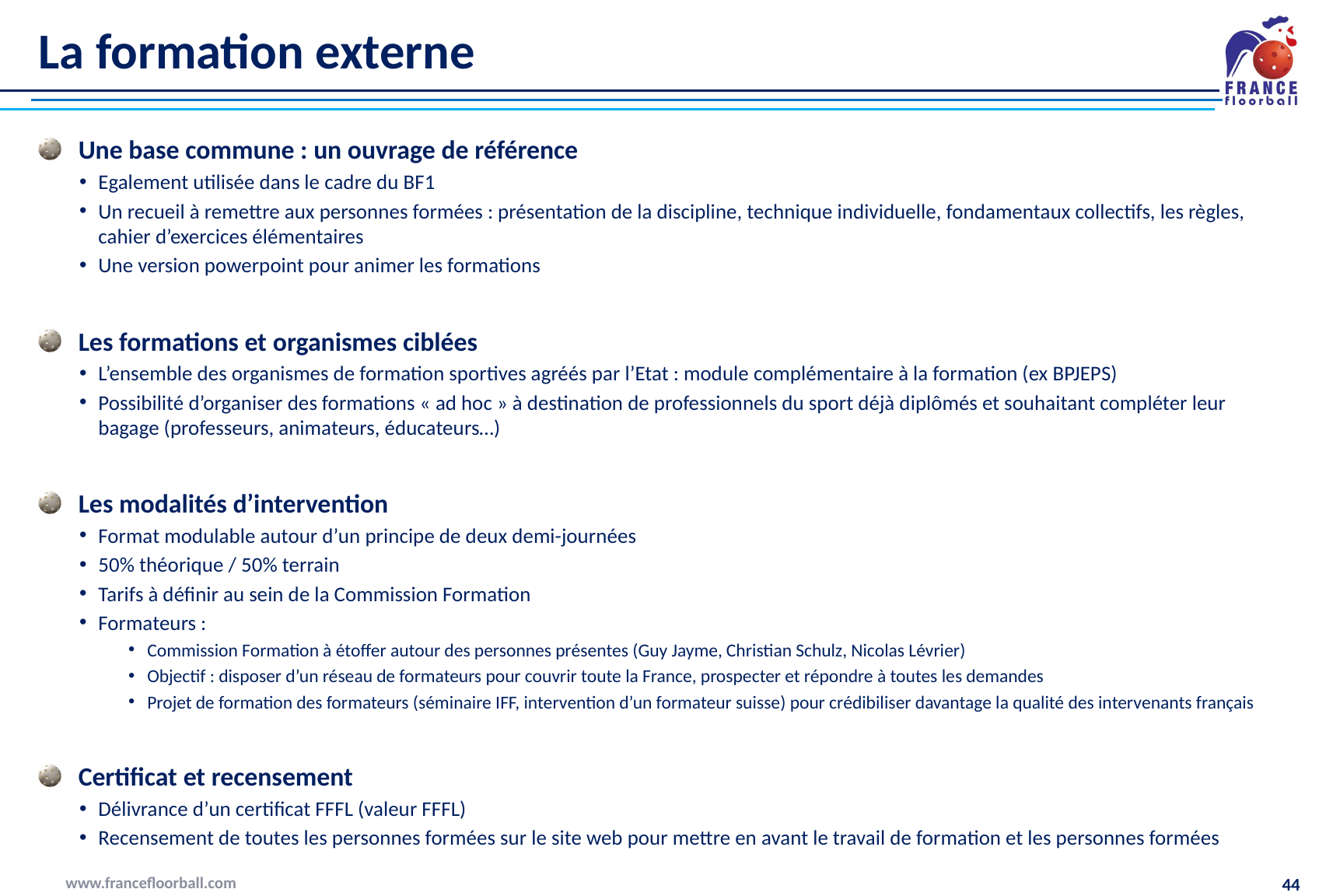

# La formation externe
Une base commune : un ouvrage de référence
Egalement utilisée dans le cadre du BF1
Un recueil à remettre aux personnes formées : présentation de la discipline, technique individuelle, fondamentaux collectifs, les règles, cahier d’exercices élémentaires
Une version powerpoint pour animer les formations

Les formations et organismes ciblées
L’ensemble des organismes de formation sportives agréés par l’Etat : module complémentaire à la formation (ex BPJEPS)
Possibilité d’organiser des formations « ad hoc » à destination de professionnels du sport déjà diplômés et souhaitant compléter leur bagage (professeurs, animateurs, éducateurs…)

Les modalités d’intervention
Format modulable autour d’un principe de deux demi-journées
50% théorique / 50% terrain
Tarifs à définir au sein de la Commission Formation
Formateurs :
Commission Formation à étoffer autour des personnes présentes (Guy Jayme, Christian Schulz, Nicolas Lévrier)
Objectif : disposer d’un réseau de formateurs pour couvrir toute la France, prospecter et répondre à toutes les demandes
Projet de formation des formateurs (séminaire IFF, intervention d’un formateur suisse) pour crédibiliser davantage la qualité des intervenants français

Certificat et recensement
Délivrance d’un certificat FFFL (valeur FFFL)
Recensement de toutes les personnes formées sur le site web pour mettre en avant le travail de formation et les personnes formées

www.francefloorball.com
44